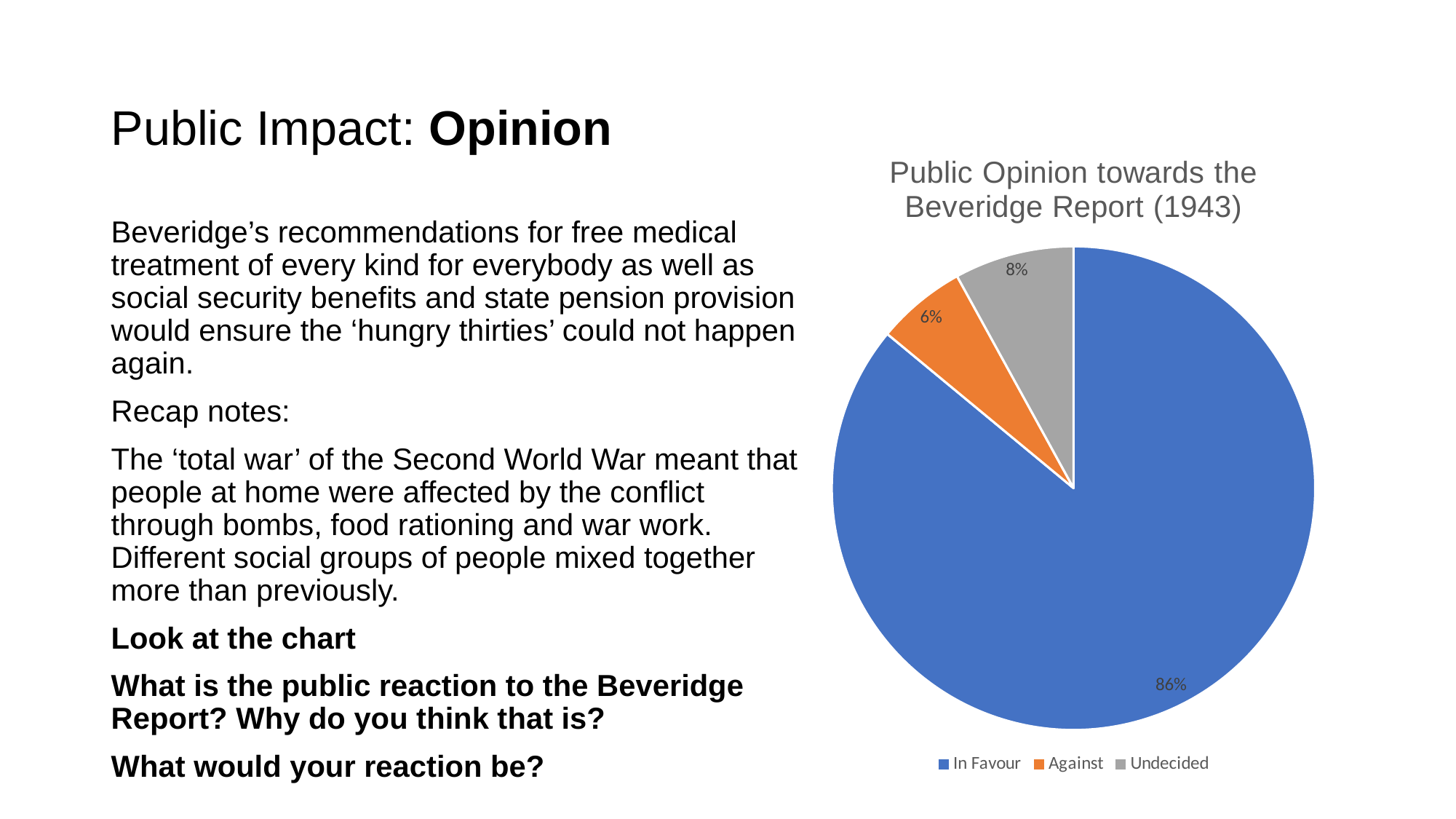

# Public Impact: Opinion

### Chart: Public Opinion towards the Beveridge Report (1943)

| Category | Public Opinion towards the Beveridge Report (1943) |
|---|---|
| In Favour | 0.86 |
| Against | 0.06 |
| Undecided | 0.08 |
Beveridge’s recommendations for free medical treatment of every kind for everybody as well as social security benefits and state pension provision would ensure the ‘hungry thirties’ could not happen again.
Recap notes:
The ‘total war’ of the Second World War meant that people at home were affected by the conflict through bombs, food rationing and war work. Different social groups of people mixed together more than previously.
Look at the chart
What is the public reaction to the Beveridge Report? Why do you think that is?
What would your reaction be?